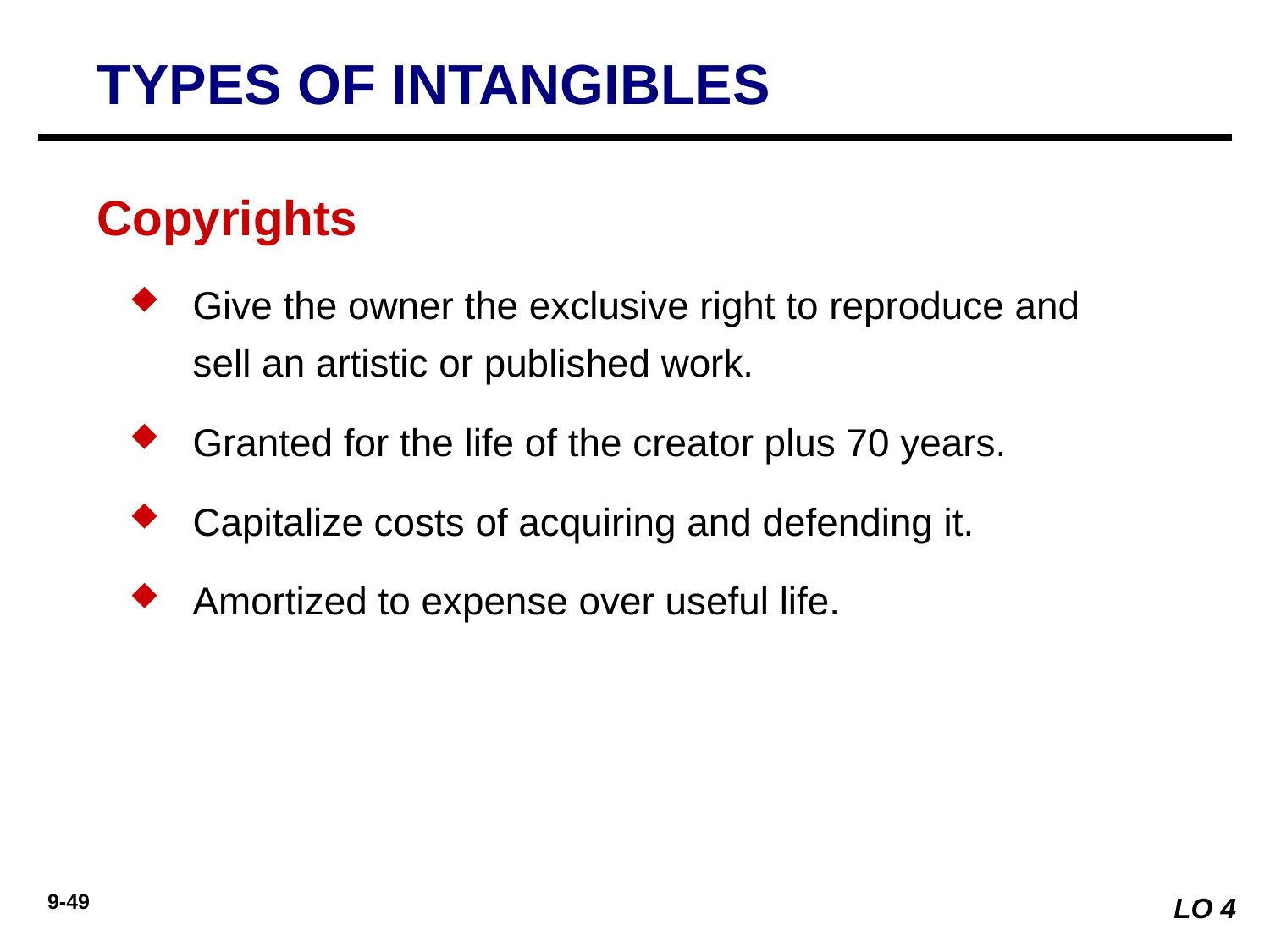

TYPES OF INTANGIBLES

Copyrights
Give the owner the exclusive right to reproduce and sell an artistic or published work.
Granted for the life of the creator plus 70 years.
Capitalize costs of acquiring and defending it.
Amortized to expense over useful life.
LO 4